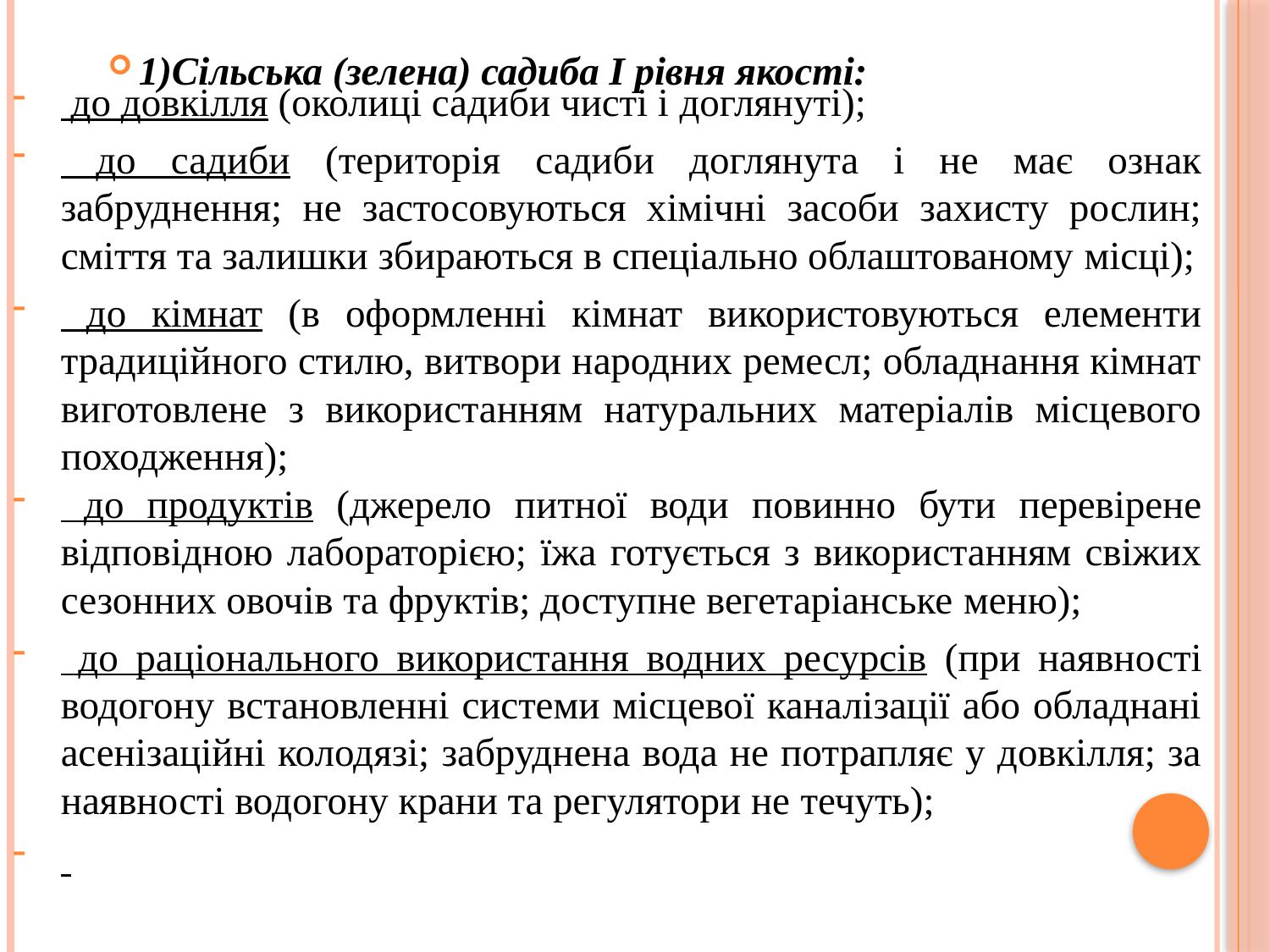

1)Сільська (зелена) садиба І рівня якості:
 до довкілля (околиці садиби чисті і доглянуті);
 до садиби (територія садиби доглянута і не має ознак забруднення; не застосовуються хімічні засоби захисту рослин; сміття та залишки збираються в спеціально облаштованому місці);
 до кімнат (в оформленні кімнат використовуються елементи традиційного стилю, витвори народних ремесл; обладнання кімнат виготовлене з використанням натуральних матеріалів місцевого походження);
 до продуктів (джерело питної води повинно бути перевірене відповідною лабораторією; їжа готується з використанням свіжих сезонних овочів та фруктів; доступне вегетаріанське меню);
 до раціонального використання водних ресурсів (при наявності водогону встановленні системи місцевої каналізації або обладнані асенізаційні колодязі; забруднена вода не потрапляє у довкілля; за наявності водогону крани та регулятори не течуть);